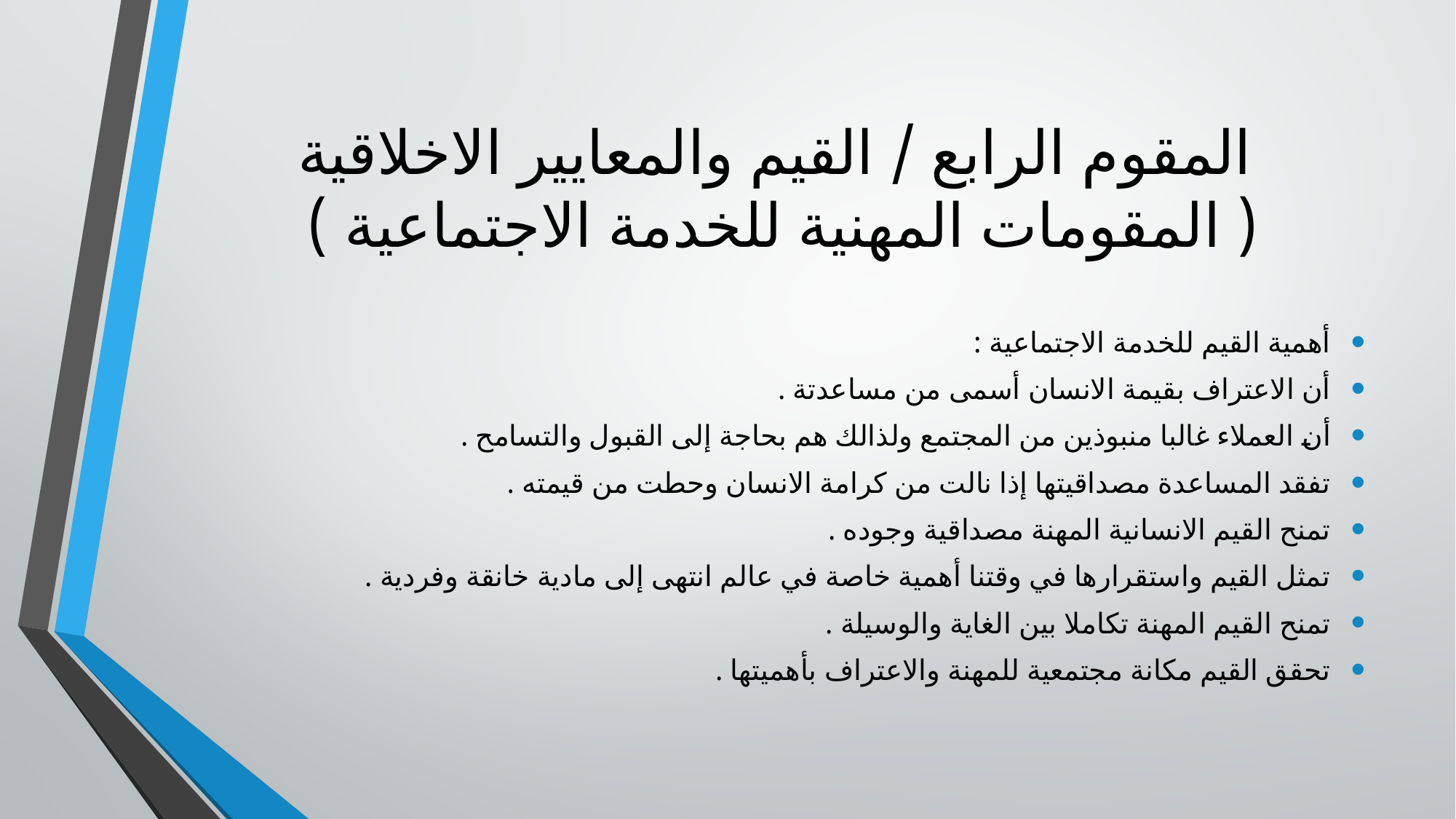

# المقوم الرابع / القيم والمعايير الاخلاقية ( المقومات المهنية للخدمة الاجتماعية )
أهمية القيم للخدمة الاجتماعية :
أن الاعتراف بقيمة الانسان أسمى من مساعدتة .
أن العملاء غالبا منبوذين من المجتمع ولذالك هم بحاجة إلى القبول والتسامح .
تفقد المساعدة مصداقيتها إذا نالت من كرامة الانسان وحطت من قيمته .
تمنح القيم الانسانية المهنة مصداقية وجوده .
تمثل القيم واستقرارها في وقتنا أهمية خاصة في عالم انتهى إلى مادية خانقة وفردية .
تمنح القيم المهنة تكاملا بين الغاية والوسيلة .
تحقق القيم مكانة مجتمعية للمهنة والاعتراف بأهميتها .